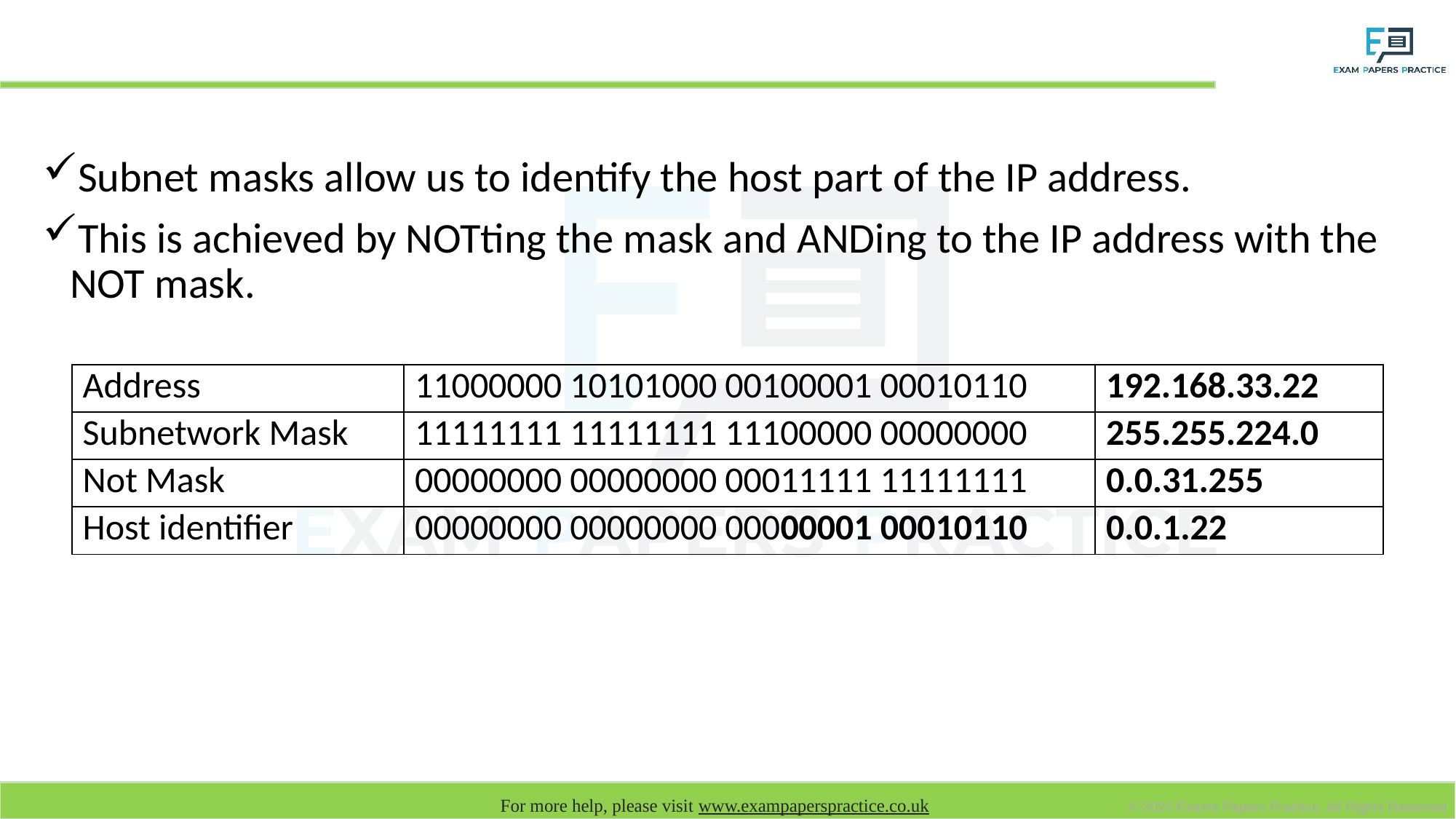

# Subnet masking - Host
Subnet masks allow us to identify the host part of the IP address.
This is achieved by NOTting the mask and ANDing to the IP address with the NOT mask.

| Address | 11000000 10101000 00100001 00010110 | 192.168.33.22 |
| --- | --- | --- |
| Subnetwork Mask | 11111111 11111111 11100000 00000000 | 255.255.224.0 |
| Not Mask | 00000000 00000000 00011111 11111111 | 0.0.31.255 |
| Host identifier | 00000000 00000000 00000001 00010110 | 0.0.1.22 |